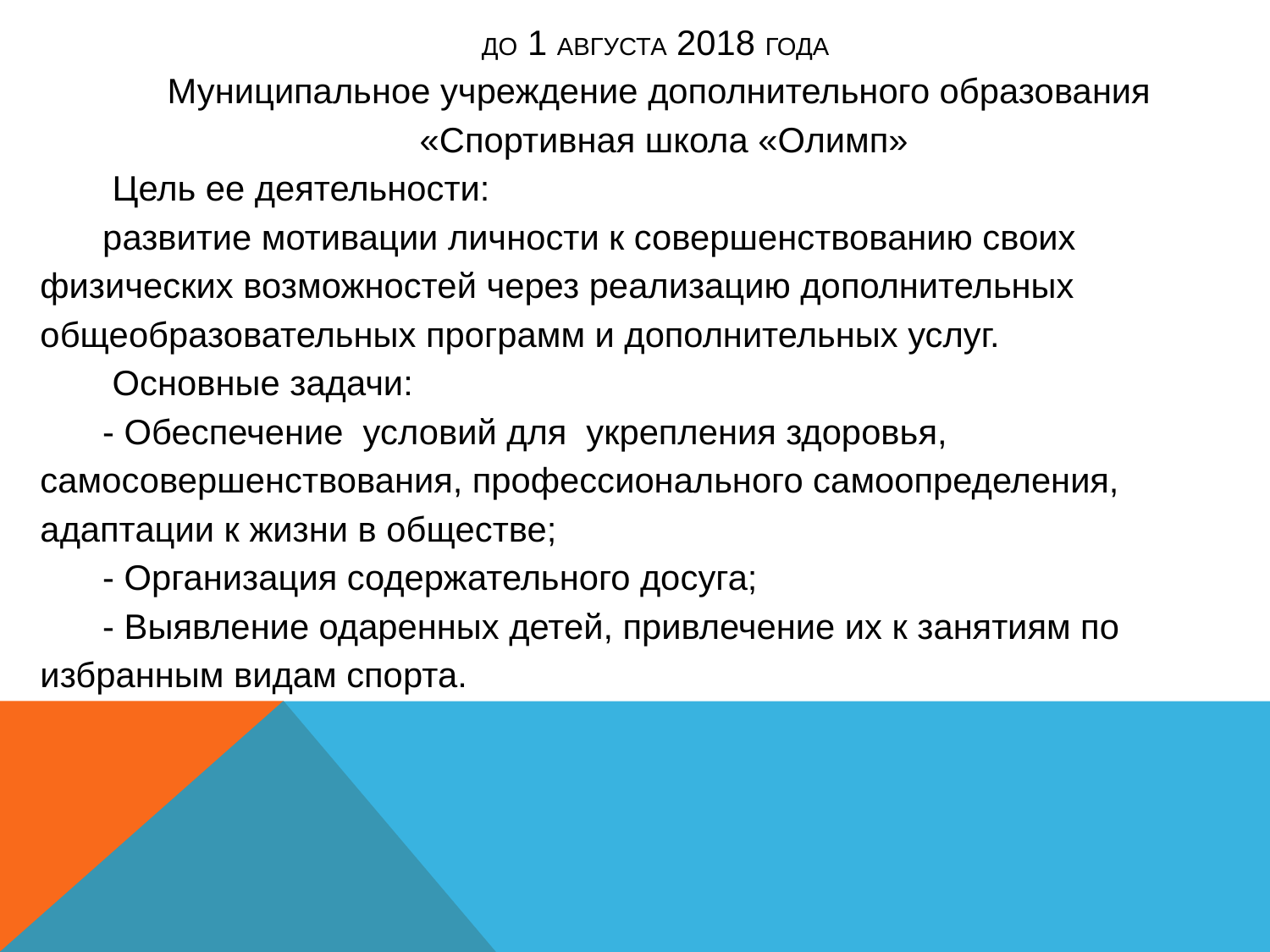

ДО 1 АВГУСТА 2018 ГОДА
Муниципальное учреждение дополнительного образования
 «Спортивная школа «Олимп»
 Цель ее деятельности:
развитие мотивации личности к совершенствованию своих физических возможностей через реализацию дополнительных общеобразовательных программ и дополнительных услуг.
 Основные задачи:
- Обеспечение  условий для  укрепления здоровья, самосовершенствования, профессионального самоопределения, адаптации к жизни в обществе;
- Организация содержательного досуга;
- Выявление одаренных детей, привлечение их к занятиям по избранным видам спорта.